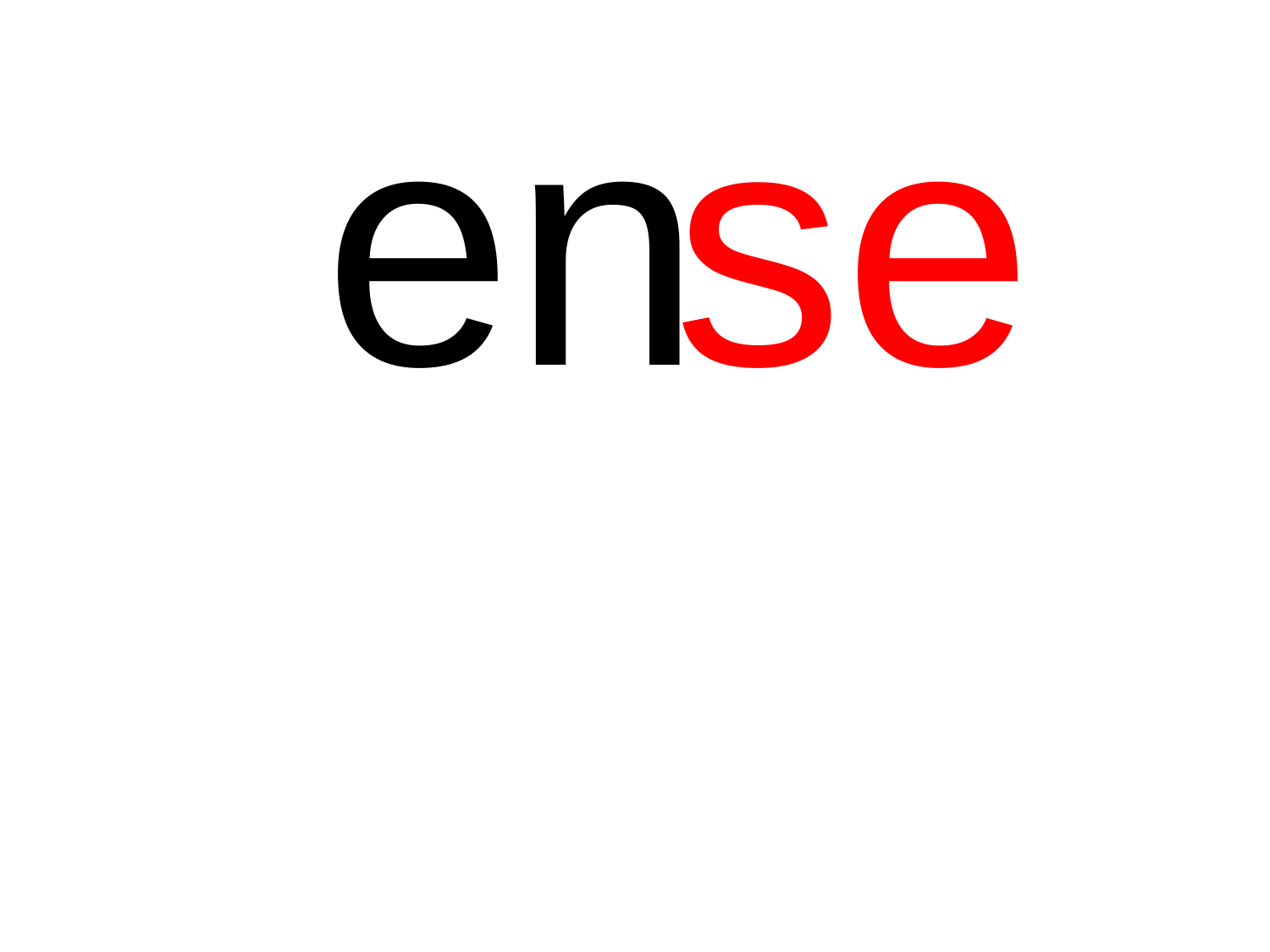

| en |
| --- |
| se |
| --- |